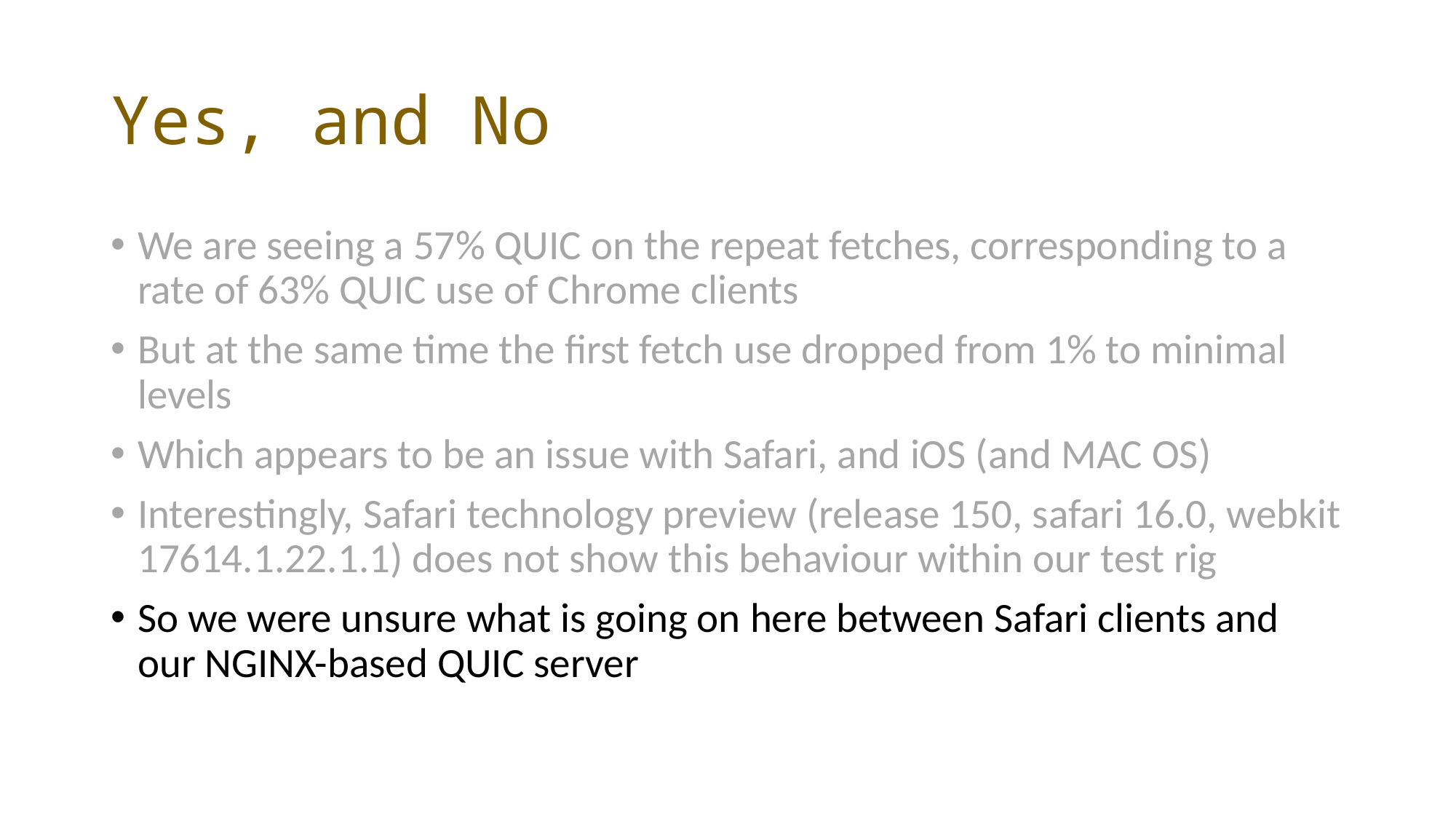

# Yes, and No
We are seeing a 57% QUIC on the repeat fetches, corresponding to a rate of 63% QUIC use of Chrome clients
But at the same time the first fetch use dropped from 1% to minimal levels
Which appears to be an issue with Safari, and iOS (and MAC OS)
Interestingly, Safari technology preview (release 150, safari 16.0, webkit 17614.1.22.1.1) does not show this behaviour within our test rig
So we were unsure what is going on here between Safari clients and our NGINX-based QUIC server